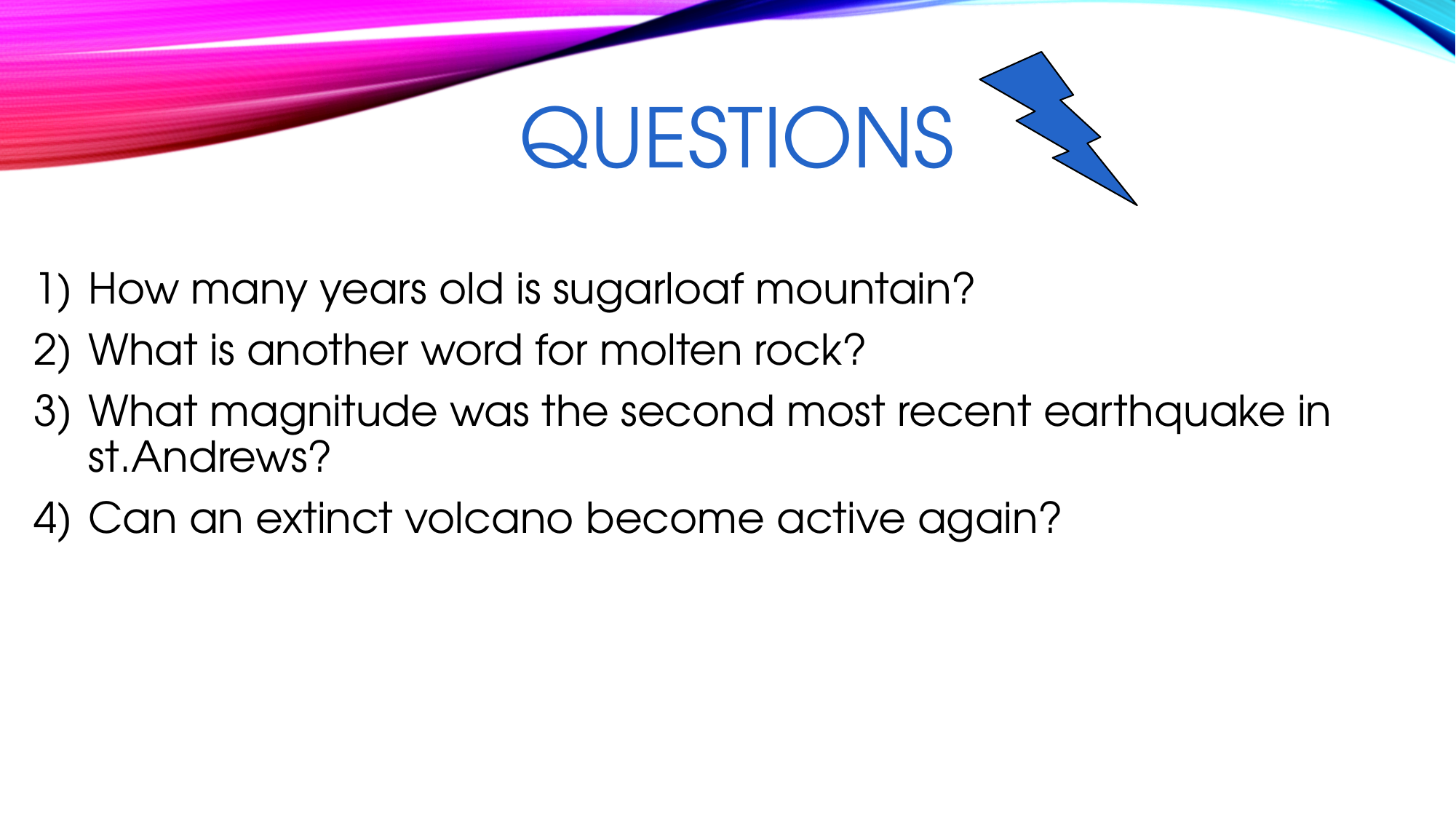

# questions
How many years old is sugarloaf mountain?
What is another word for molten rock?
What magnitude was the second most recent earthquake in st.Andrews?
Can an extinct volcano become active again?